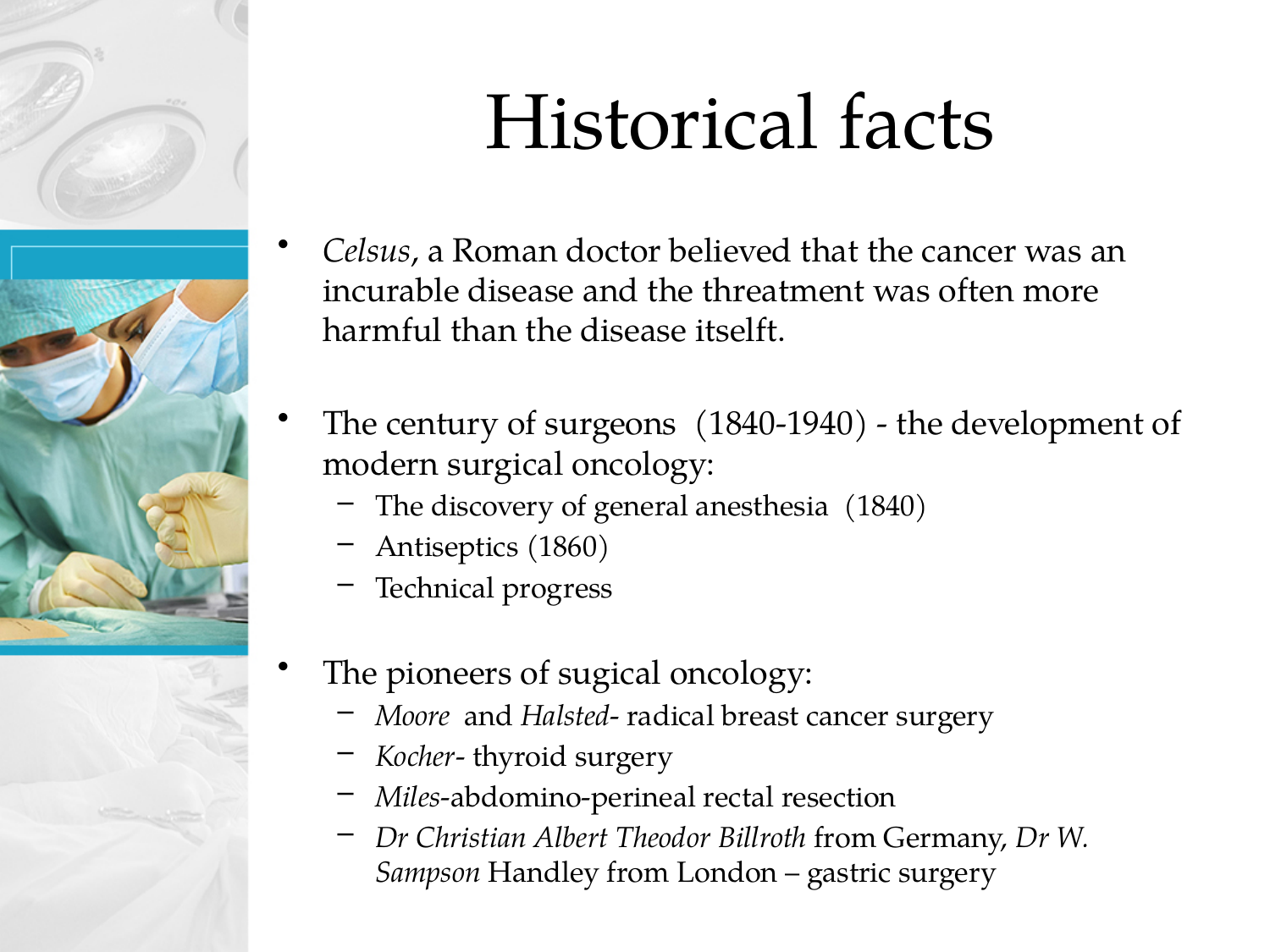

# Historical facts
Celsus, a Roman doctor believed that the cancer was an incurable disease and the threatment was often more harmful than the disease itselft.

The century of surgeons  (1840-1940) - the development of modern surgical oncology:
The discovery of general anesthesia  (1840)
Antiseptics (1860)
Technical progress

The pioneers of sugical oncology:
Moore  and Halsted- radical breast cancer surgery
Kocher- thyroid surgery
Miles-abdomino-perineal rectal resection
Dr Christian Albert Theodor Billroth from Germany, Dr W. Sampson Handley from London – gastric surgery